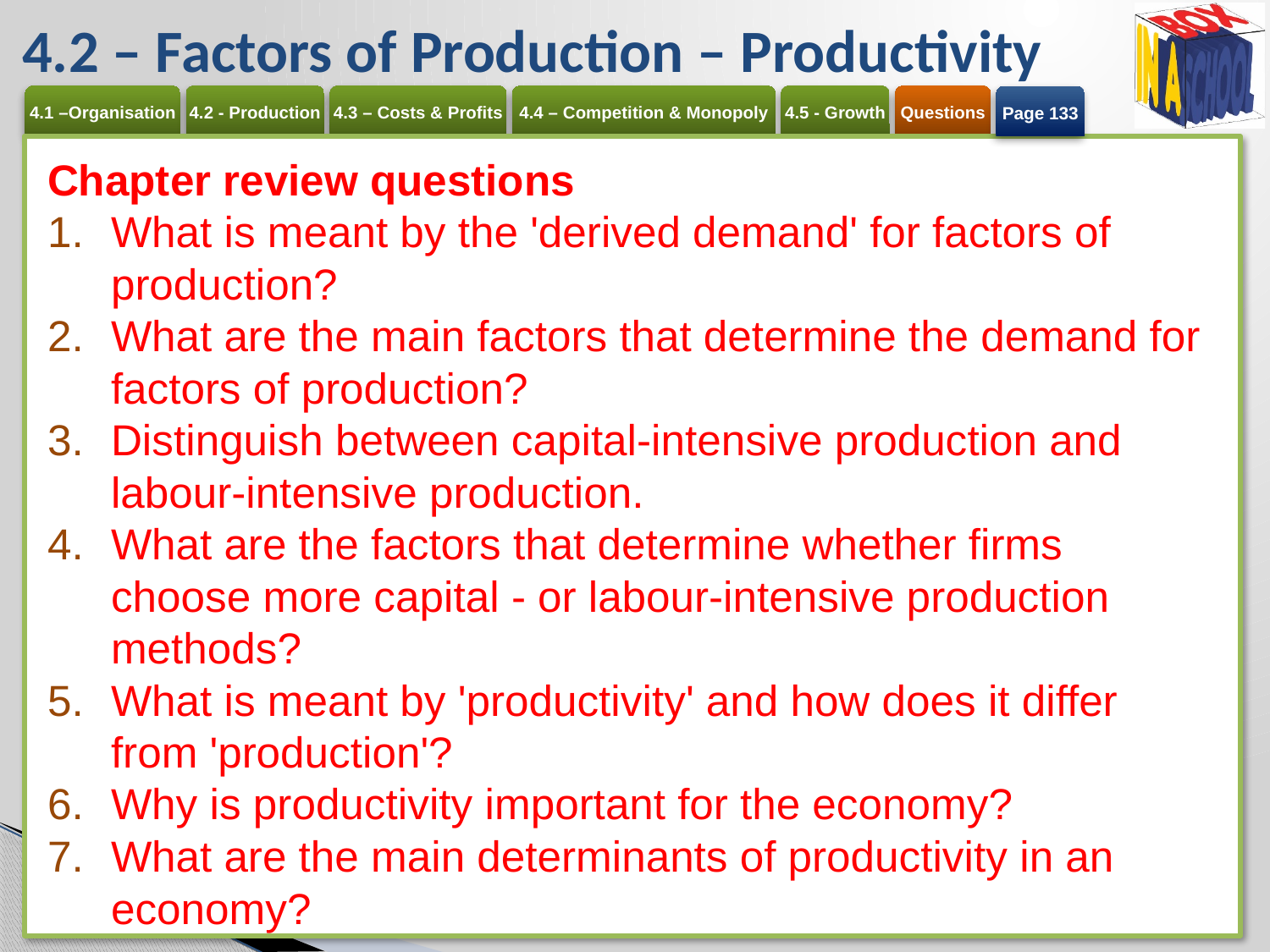

# 4.2 – Factors of Production – Productivity
Page 133
Chapter review questions
What is meant by the 'derived demand' for factors of production?
What are the main factors that determine the demand for factors of production?
Distinguish between capital-intensive production and labour-intensive production.
What are the factors that determine whether firms choose more capital - or labour-intensive production methods?
What is meant by 'productivity' and how does it differ from 'production'?
Why is productivity important for the economy?
What are the main determinants of productivity in an economy?